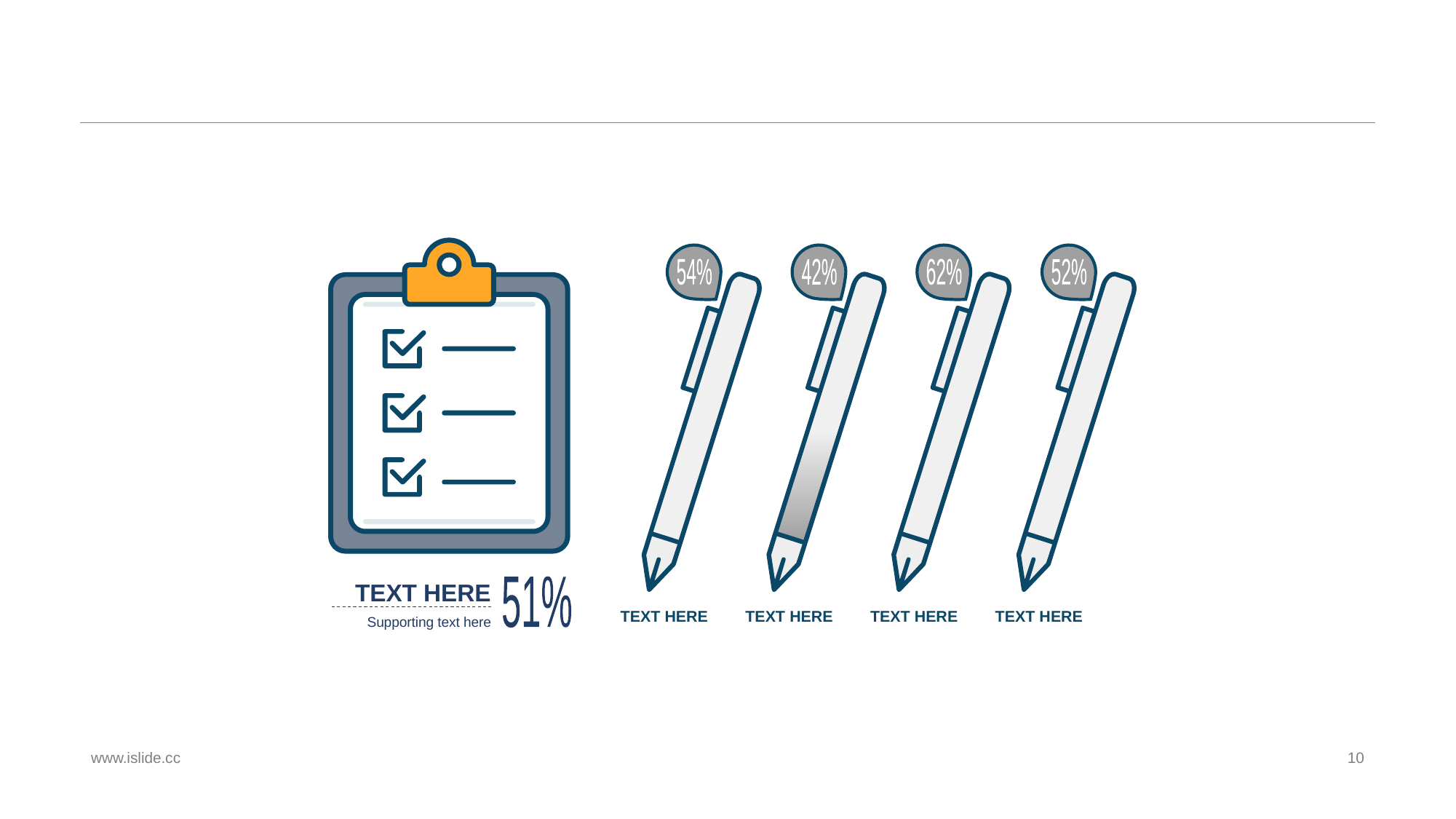

#

54%
42%
62%
52%

TEXT HERE
51%
TEXT HERE
TEXT HERE
TEXT HERE
TEXT HERE
Supporting text here
www.islide.cc
10